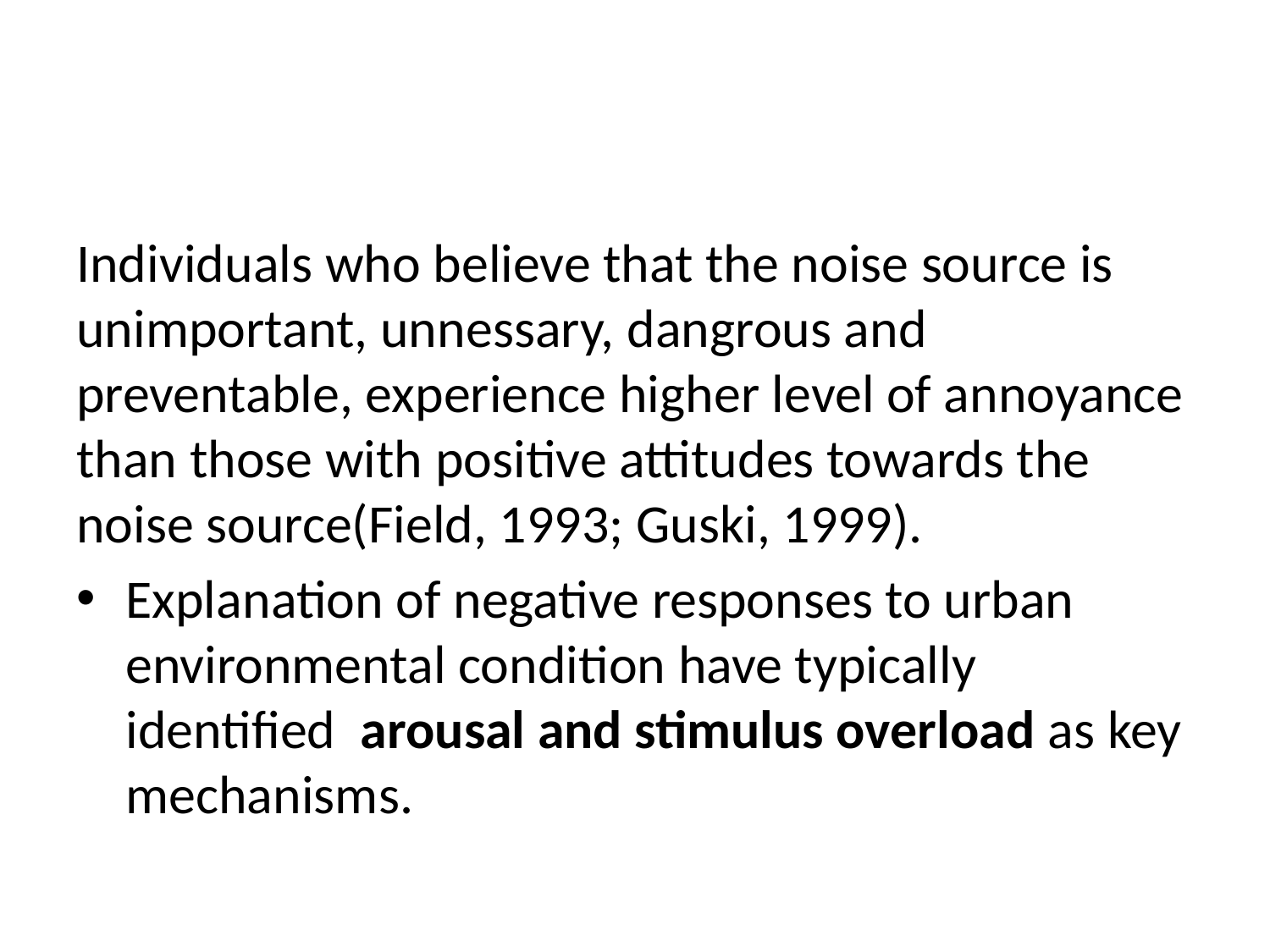

#
Individuals who believe that the noise source is unimportant, unnessary, dangrous and preventable, experience higher level of annoyance than those with positive attitudes towards the noise source(Field, 1993; Guski, 1999).
Explanation of negative responses to urban environmental condition have typically identified  arousal and stimulus overload as key mechanisms.